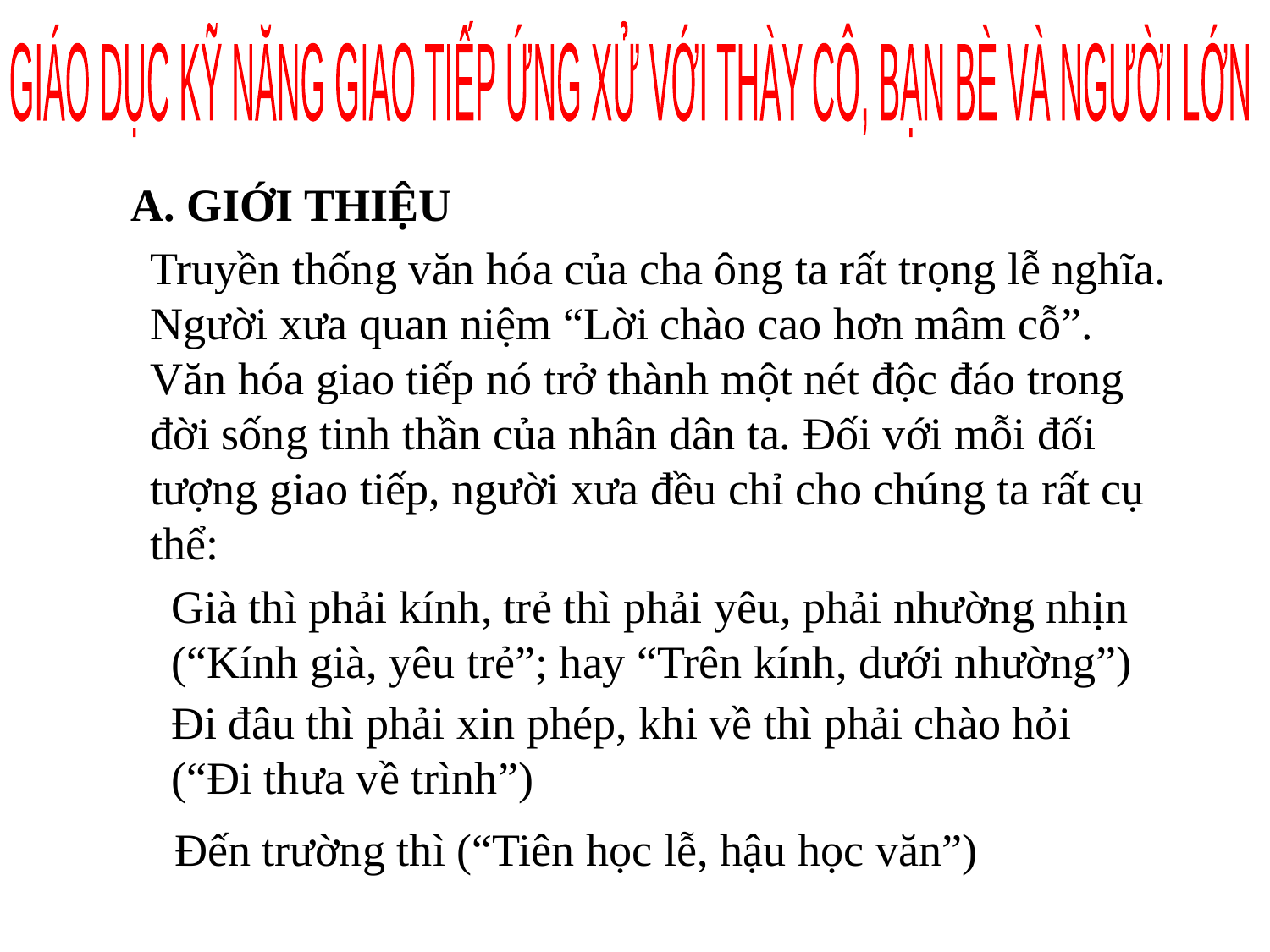

GIÁO DỤC KỸ NĂNG GIAO TIẾP ỨNG XỬ VỚI THÀY CÔ, BẠN BÈ VÀ NGƯỜI LỚN
A. GIỚI THIỆU
Truyền thống văn hóa của cha ông ta rất trọng lễ nghĩa. Người xưa quan niệm “Lời chào cao hơn mâm cỗ”. Văn hóa giao tiếp nó trở thành một nét độc đáo trong đời sống tinh thần của nhân dân ta. Đối với mỗi đối tượng giao tiếp, người xưa đều chỉ cho chúng ta rất cụ thể:
Già thì phải kính, trẻ thì phải yêu, phải nhường nhịn (“Kính già, yêu trẻ”; hay “Trên kính, dưới nhường”)
Đi đâu thì phải xin phép, khi về thì phải chào hỏi (“Đi thưa về trình”)
Đến trường thì (“Tiên học lễ, hậu học văn”)